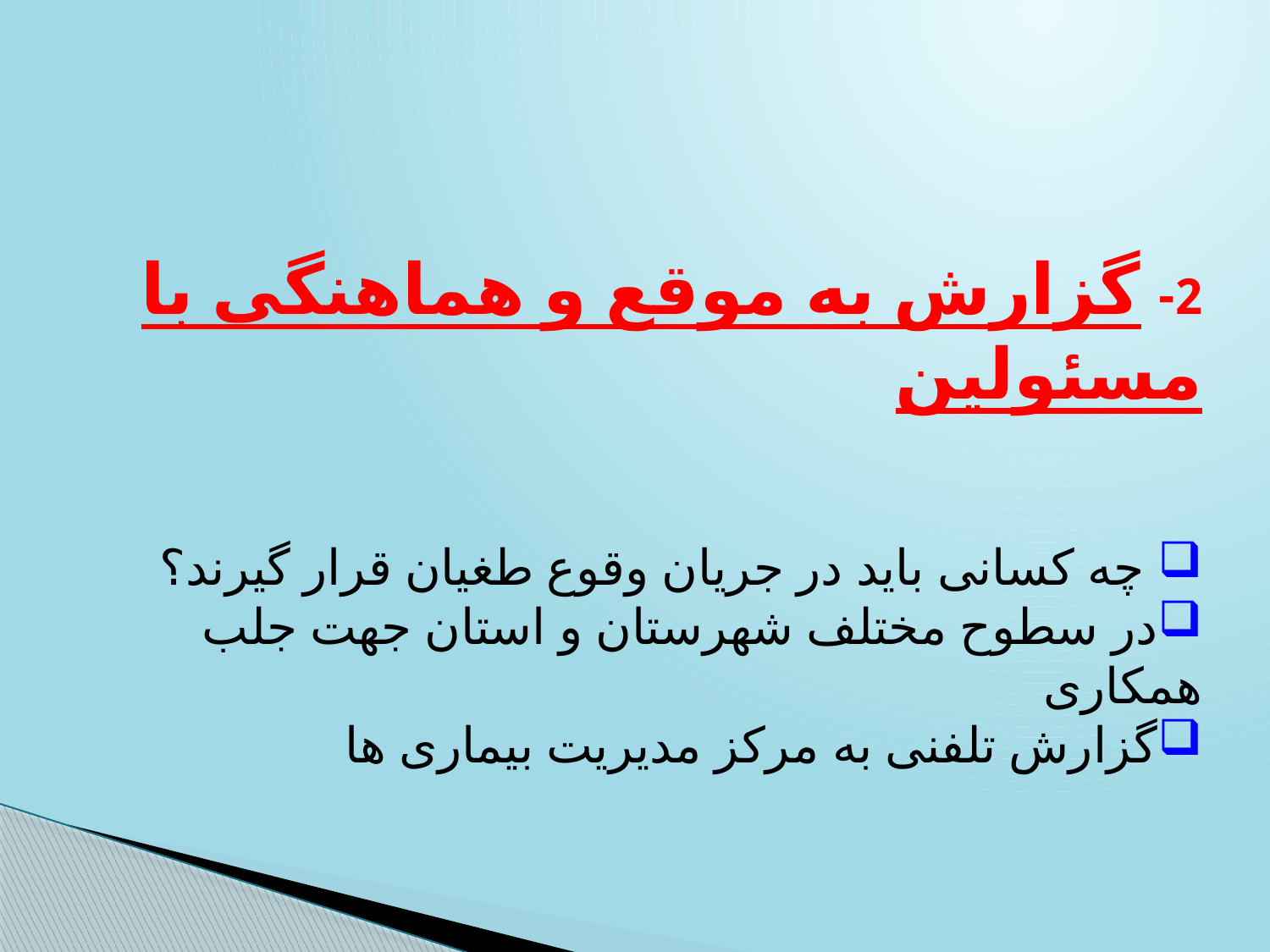

2-  گزارش به موقع و هماهنگی با مسئولین

 چه کسانی باید در جریان وقوع طغیان قرار گیرند؟
در سطوح مختلف شهرستان و استان جهت جلب همکاری
گزارش تلفنی به مرکز مدیریت بیماری ها